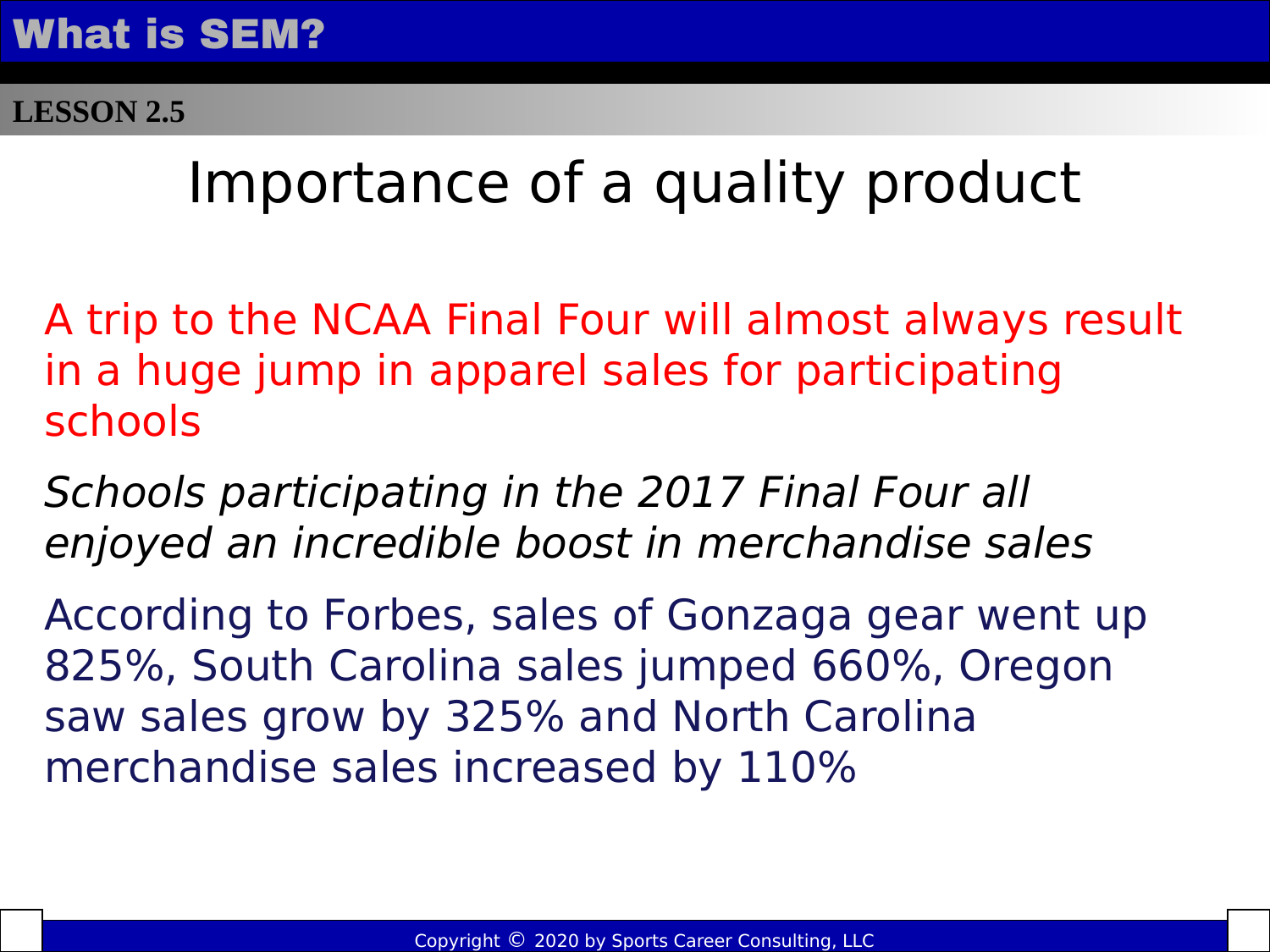

What is SEM?
LESSON 2.5
Importance of a quality product
A trip to the NCAA Final Four will almost always result in a huge jump in apparel sales for participating schools
Schools participating in the 2017 Final Four all enjoyed an incredible boost in merchandise sales
According to Forbes, sales of Gonzaga gear went up 825%, South Carolina sales jumped 660%, Oregon saw sales grow by 325% and North Carolina merchandise sales increased by 110%

Copyright © 2020 by Sports Career Consulting, LLC